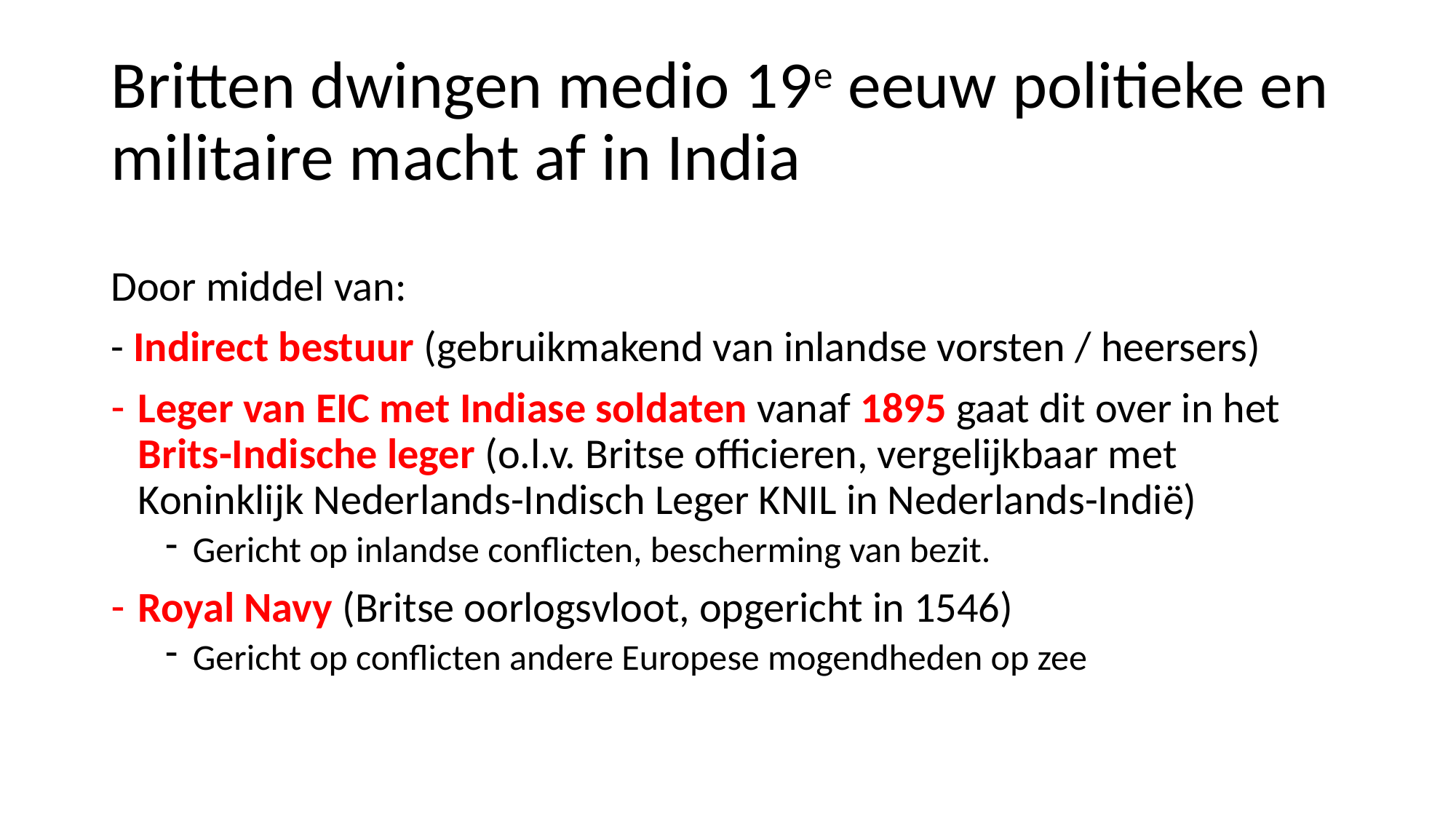

# Britten dwingen medio 19e eeuw politieke en militaire macht af in India
Door middel van:
- Indirect bestuur (gebruikmakend van inlandse vorsten / heersers)
Leger van EIC met Indiase soldaten vanaf 1895 gaat dit over in het Brits-Indische leger (o.l.v. Britse officieren, vergelijkbaar met Koninklijk Nederlands-Indisch Leger KNIL in Nederlands-Indië)
Gericht op inlandse conflicten, bescherming van bezit.
Royal Navy (Britse oorlogsvloot, opgericht in 1546)
Gericht op conflicten andere Europese mogendheden op zee